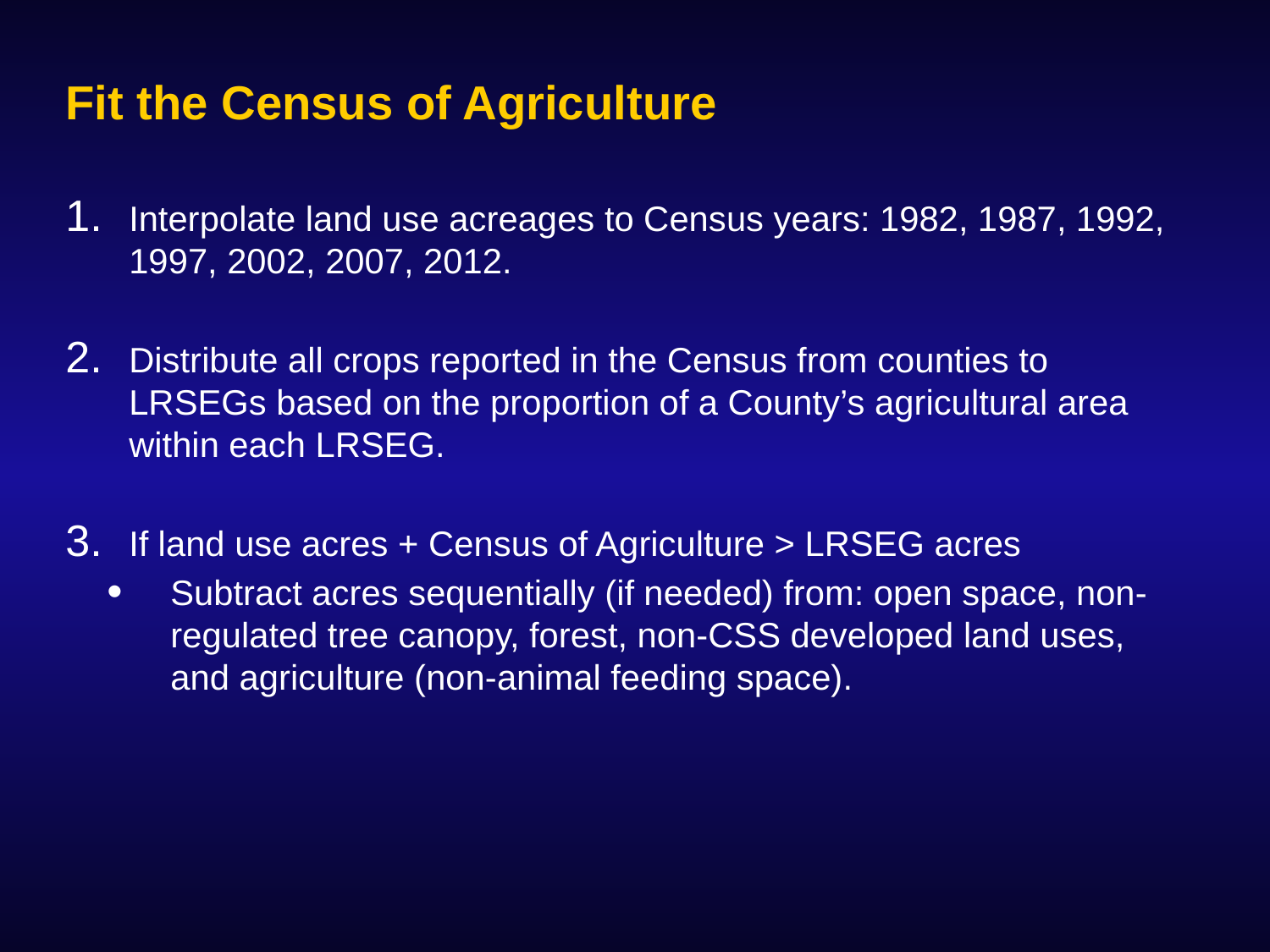

# Fit the Census of Agriculture
Interpolate land use acreages to Census years: 1982, 1987, 1992, 1997, 2002, 2007, 2012.

Distribute all crops reported in the Census from counties to LRSEGs based on the proportion of a County’s agricultural area within each LRSEG.

If land use acres + Census of Agriculture > LRSEG acres
Subtract acres sequentially (if needed) from: open space, non-regulated tree canopy, forest, non-CSS developed land uses, and agriculture (non-animal feeding space).